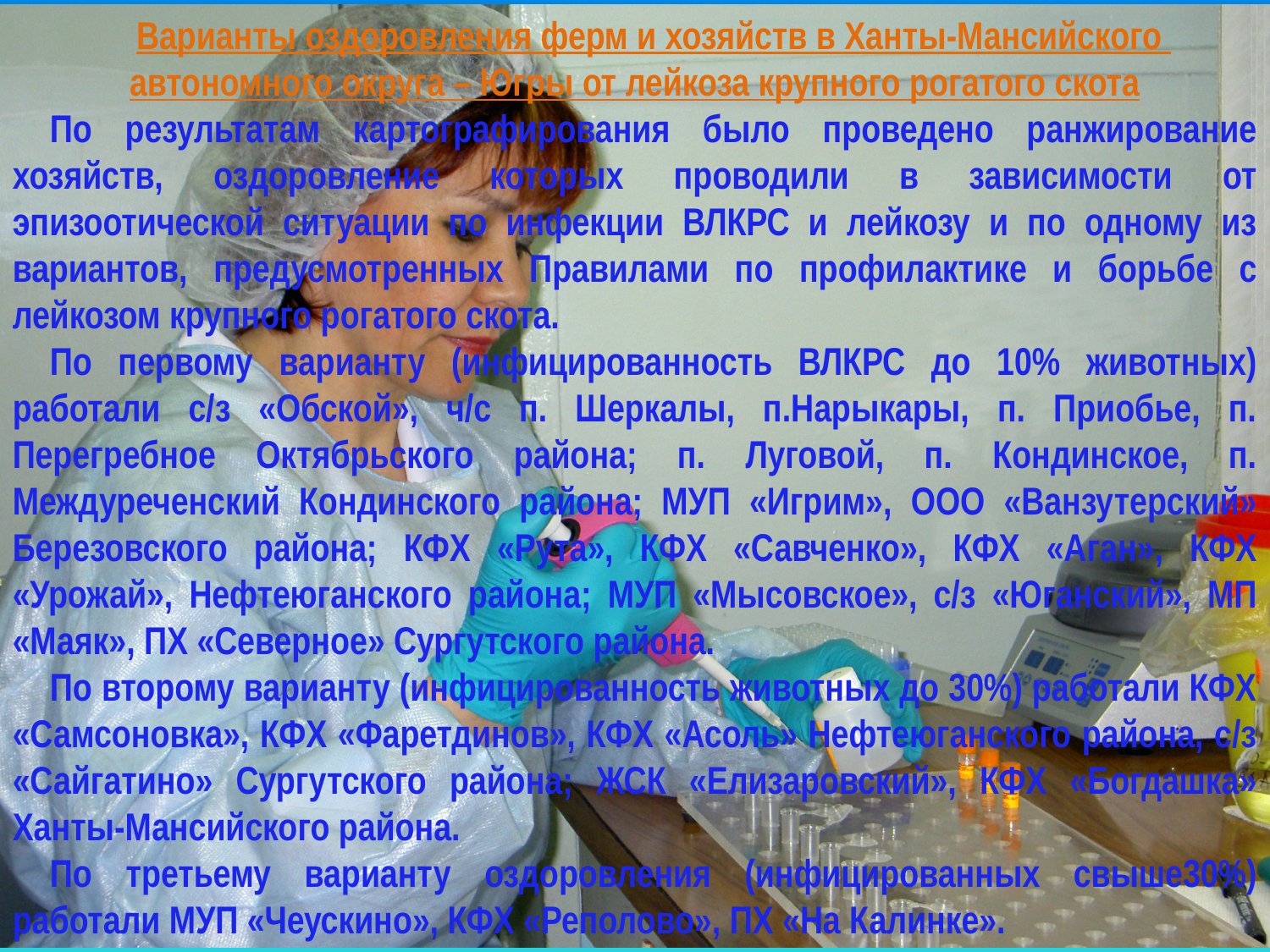

Варианты оздоровления ферм и хозяйств в Ханты-Мансийского  автономного округа – Югры от лейкоза крупного рогатого скота
По результатам картографирования было проведено ранжирование хозяйств, оздоровление которых проводили в зависимости от эпизоотической ситуации по инфекции ВЛКРС и лейкозу и по одному из вариантов, предусмотренных Правилами по профилактике и борьбе с лейкозом крупного рогатого скота.
По первому варианту (инфицированность ВЛКРС до 10% животных) работали с/з «Обской», ч/с п. Шеркалы, п.Нарыкары, п. Приобье, п. Перегребное Октябрьского района; п. Луговой, п. Кондинское, п. Междуреченский Кондинского района; МУП «Игрим», ООО «Ванзутерский» Березовского района; КФХ «Рута», КФХ «Савченко», КФХ «Аган», КФХ «Урожай», Нефтеюганского района; МУП «Мысовское», с/з «Юганский», МП «Маяк», ПХ «Северное» Сургутского района.
По второму варианту (инфицированность животных до 30%) работали КФХ «Самсоновка», КФХ «Фаретдинов», КФХ «Асоль» Нефтеюганского района, с/з «Сайгатино» Сургутского района; ЖСК «Елизаровский», КФХ «Богдашка» Ханты-Мансийского района.
По третьему варианту оздоровления (инфицированных свыше30%) работали МУП «Чеускино», КФХ «Реполово», ПХ «На Калинке».